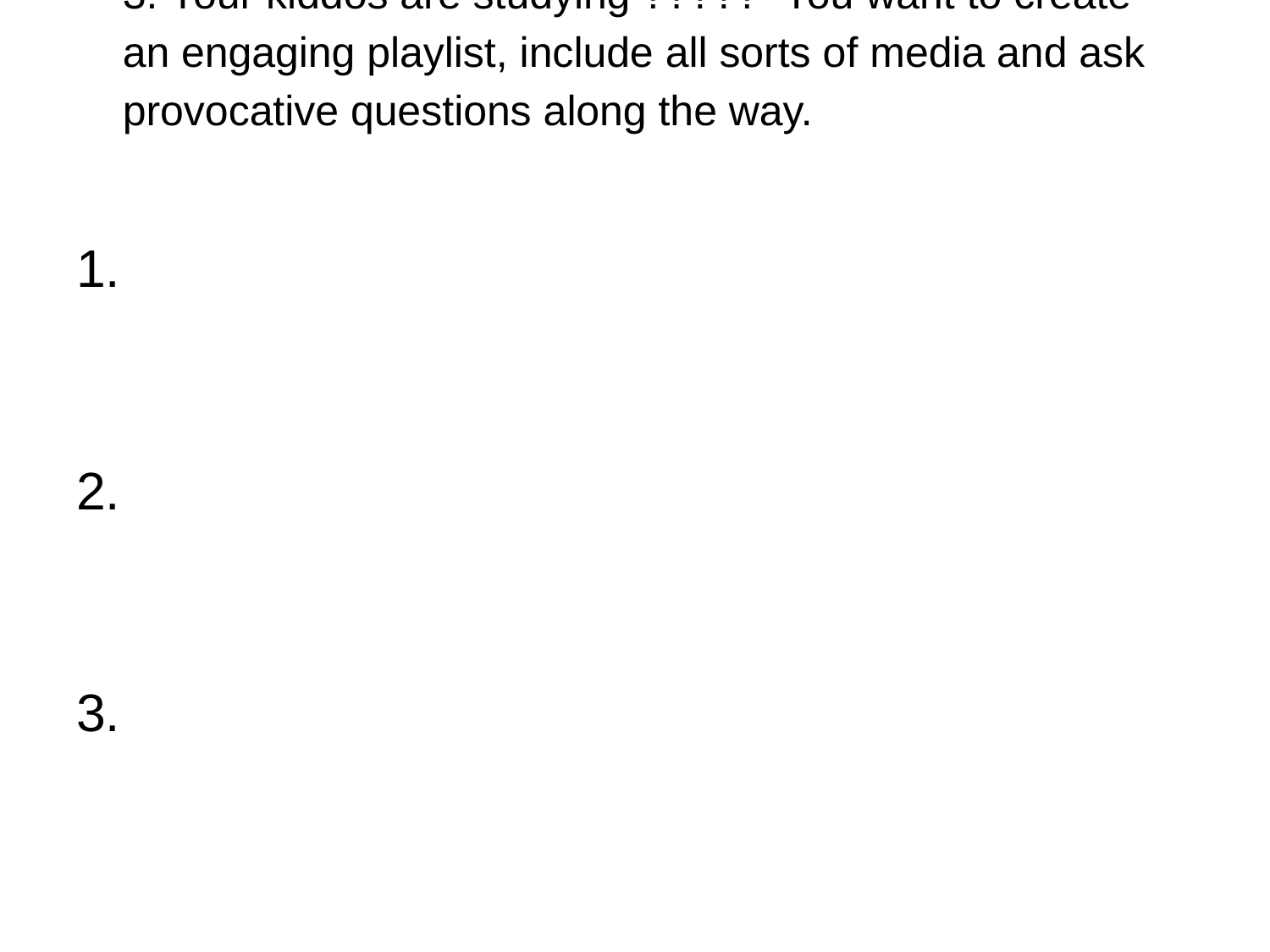

# 3. Your kiddos are studying ?????  You want to create an engaging playlist, include all sorts of media and ask provocative questions along the way.

1.

2.

3.